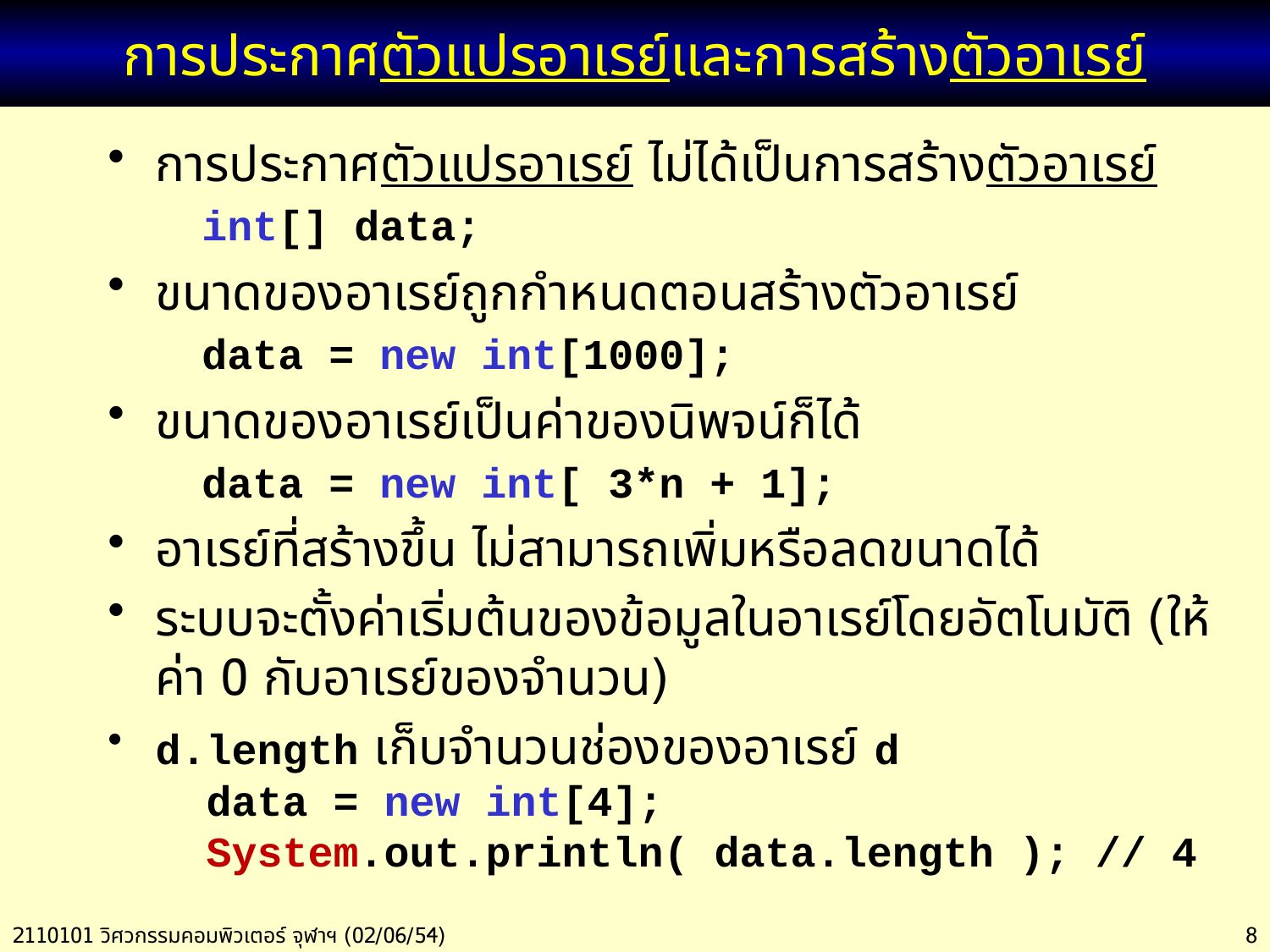

# การประกาศตัวแปรอาเรย์และการสร้างตัวอาเรย์
การประกาศตัวแปรอาเรย์ ไม่ได้เป็นการสร้างตัวอาเรย์
   int[] data;
ขนาดของอาเรย์ถูกกำหนดตอนสร้างตัวอาเรย์
   data = new int[1000];
ขนาดของอาเรย์เป็นค่าของนิพจน์ก็ได้
   data = new int[ 3*n + 1];
อาเรย์ที่สร้างขึ้น ไม่สามารถเพิ่มหรือลดขนาดได้
ระบบจะตั้งค่าเริ่มต้นของข้อมูลในอาเรย์โดยอัตโนมัติ (ให้ค่า 0 กับอาเรย์ของจำนวน)
d.length เก็บจำนวนช่องของอาเรย์ d
  data = new int[4];
  System.out.println( data.length ); // 4